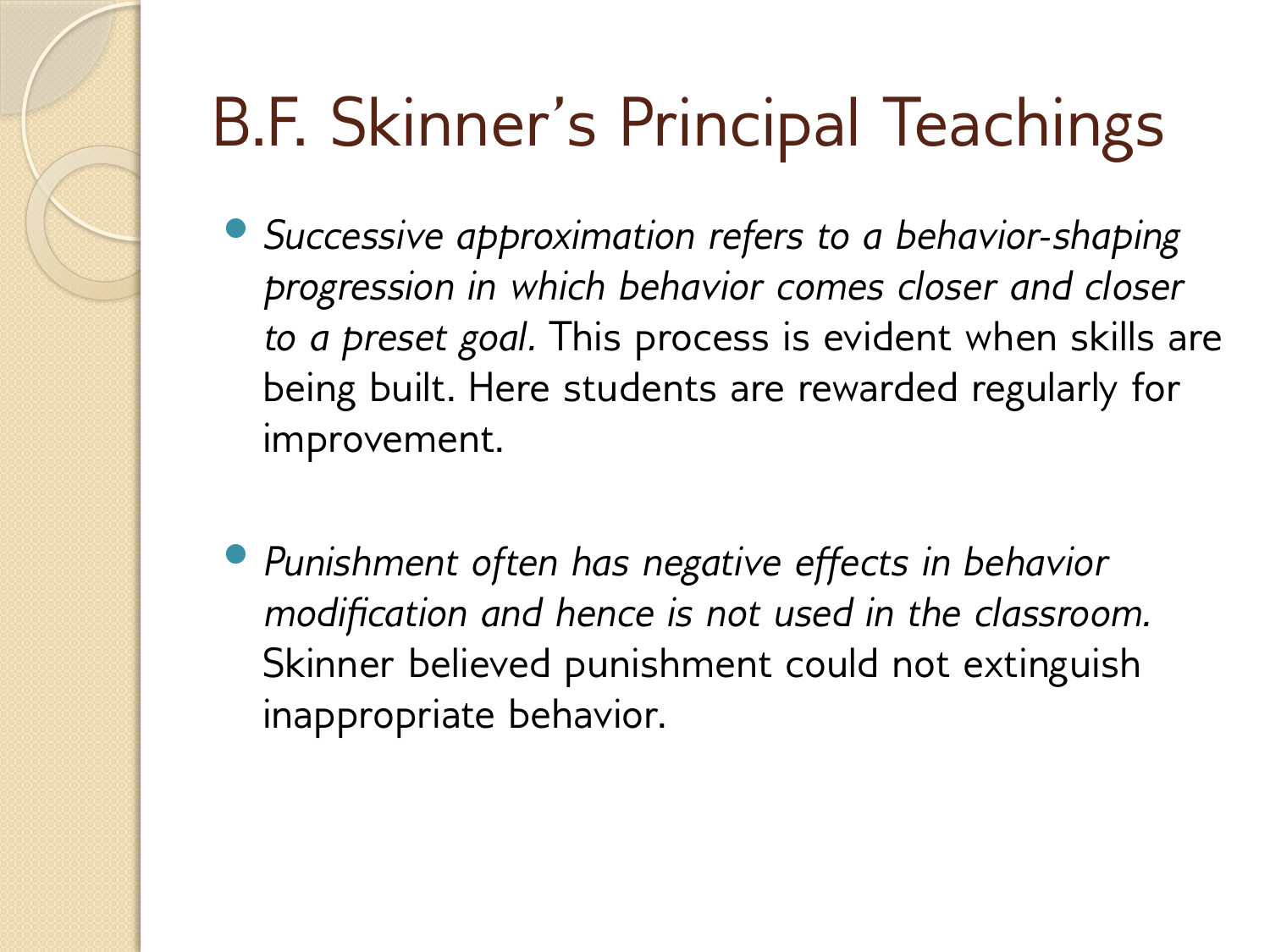

# B.F. Skinner’s Principal Teachings
Successive approximation refers to a behavior-shaping progression in which behavior comes closer and closer to a preset goal. This process is evident when skills are being built. Here students are rewarded regularly for improvement.

Punishment often has negative effects in behavior modification and hence is not used in the classroom. Skinner believed punishment could not extinguish inappropriate behavior.